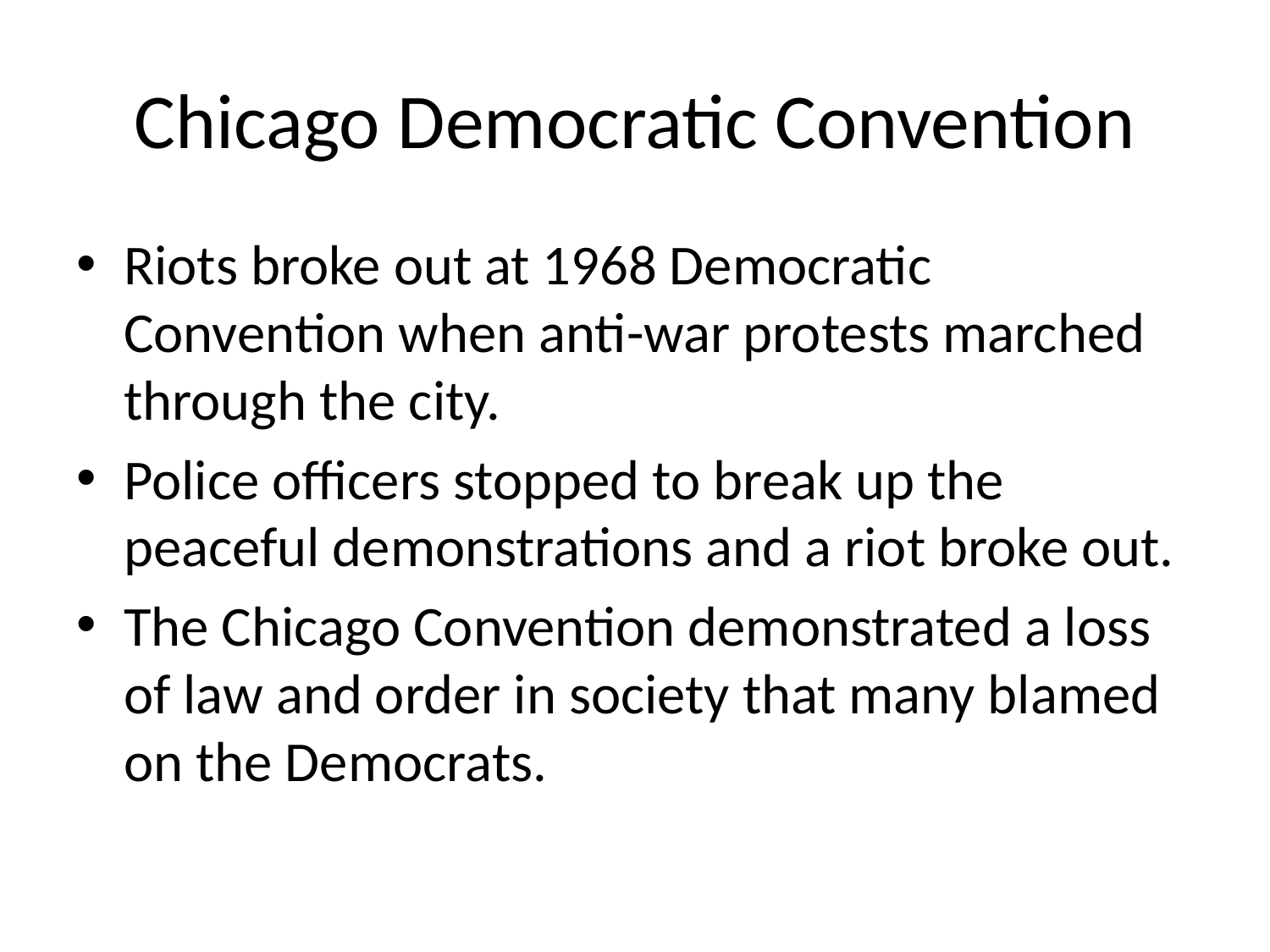

# Chicago Democratic Convention
Riots broke out at 1968 Democratic Convention when anti-war protests marched through the city.
Police officers stopped to break up the peaceful demonstrations and a riot broke out.
The Chicago Convention demonstrated a loss of law and order in society that many blamed on the Democrats.